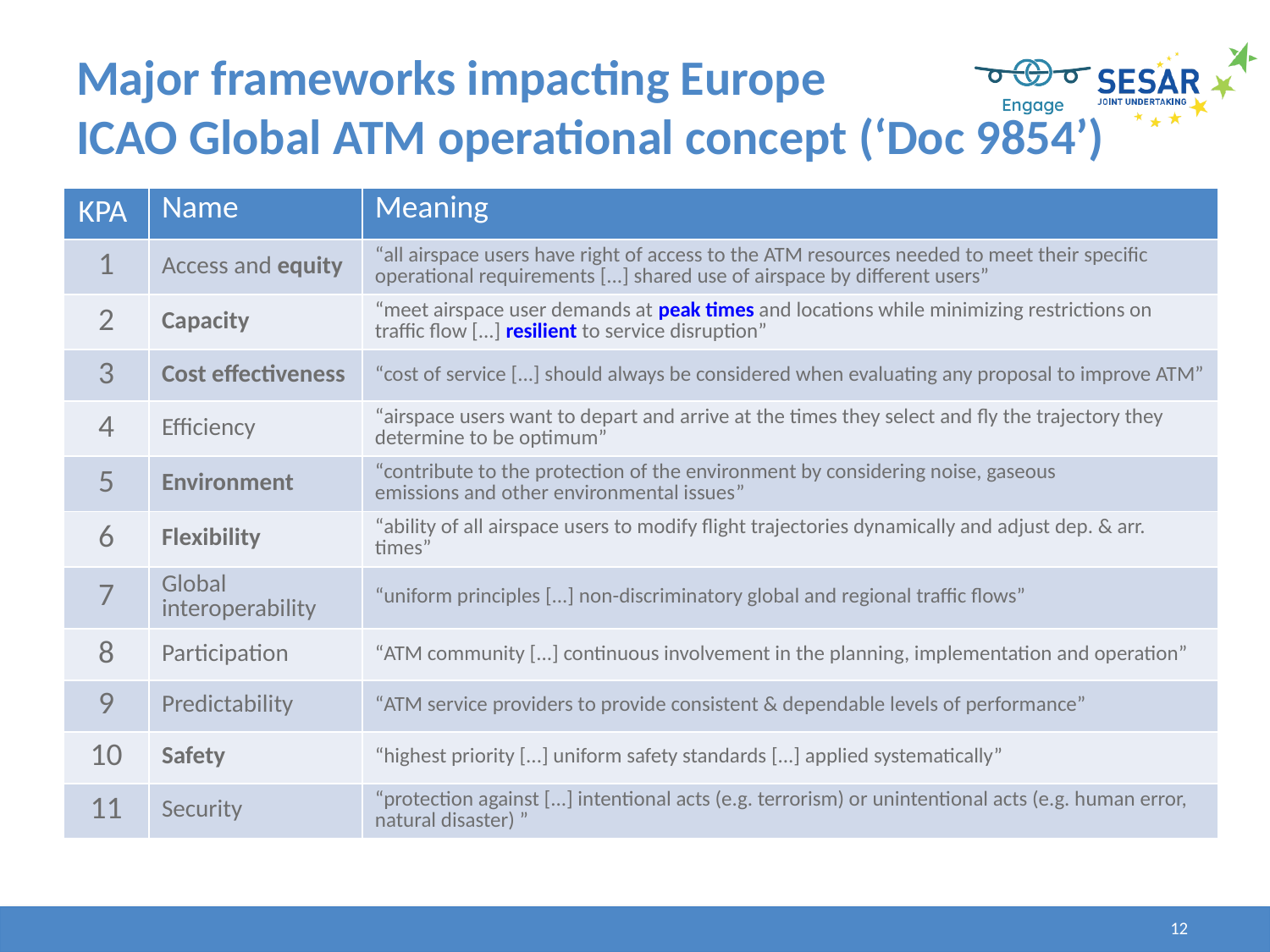

# Major frameworks impacting Europe ICAO Global ATM operational concept (‘Doc 9854’)
| KPA | Name | Meaning |
| --- | --- | --- |
| 1 | Access and equity | “all airspace users have right of access to the ATM resources needed to meet their specific operational requirements [...] shared use of airspace by different users” |
| 2 | Capacity | “meet airspace user demands at peak times and locations while minimizing restrictions on traffic flow [...] resilient to service disruption” |
| 3 | Cost effectiveness | “cost of service [...] should always be considered when evaluating any proposal to improve ATM” |
| 4 | Efficiency | “airspace users want to depart and arrive at the times they select and fly the trajectory they determine to be optimum” |
| 5 | Environment | “contribute to the protection of the environment by considering noise, gaseous emissions and other environmental issues” |
| 6 | Flexibility | “ability of all airspace users to modify flight trajectories dynamically and adjust dep. & arr. times” |
| 7 | Global interoperability | “uniform principles [...] non-discriminatory global and regional traffic flows” |
| 8 | Participation | “ATM community [...] continuous involvement in the planning, implementation and operation” |
| 9 | Predictability | “ATM service providers to provide consistent & dependable levels of performance” |
| 10 | Safety | “highest priority [...] uniform safety standards [...] applied systematically” |
| 11 | Security | “protection against [...] intentional acts (e.g. terrorism) or unintentional acts (e.g. human error, natural disaster) ” |

12